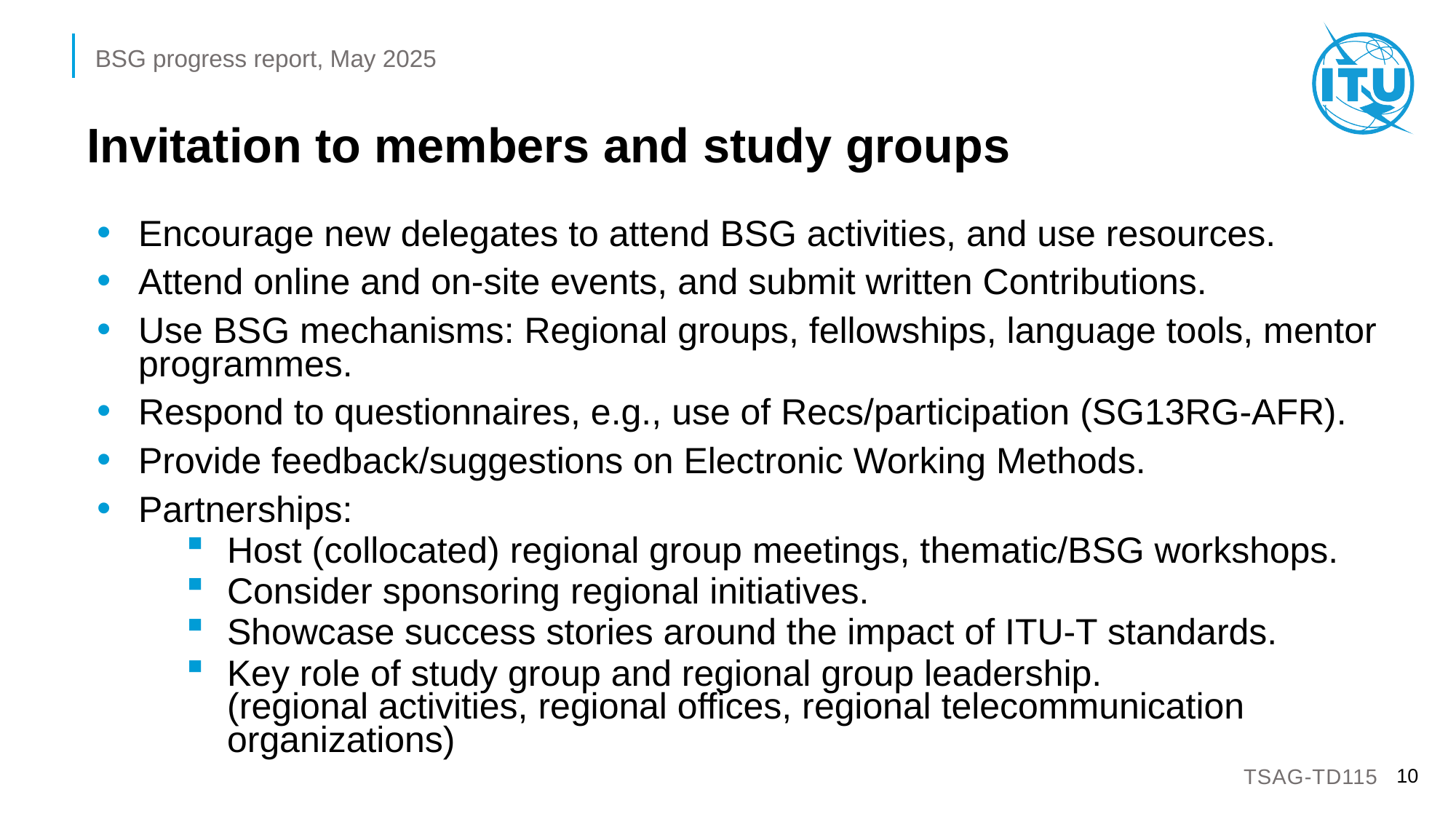

# Invitation to members and study groups
Encourage new delegates to attend BSG activities, and use resources.
Attend online and on-site events, and submit written Contributions.
Use BSG mechanisms: Regional groups, fellowships, language tools, mentor programmes.
Respond to questionnaires, e.g., use of Recs/participation (SG13RG-AFR).
Provide feedback/suggestions on Electronic Working Methods.
Partnerships:
Host (collocated) regional group meetings, thematic/BSG workshops.
Consider sponsoring regional initiatives.
Showcase success stories around the impact of ITU-T standards.
Key role of study group and regional group leadership.
(regional activities, regional offices, regional telecommunication organizations)